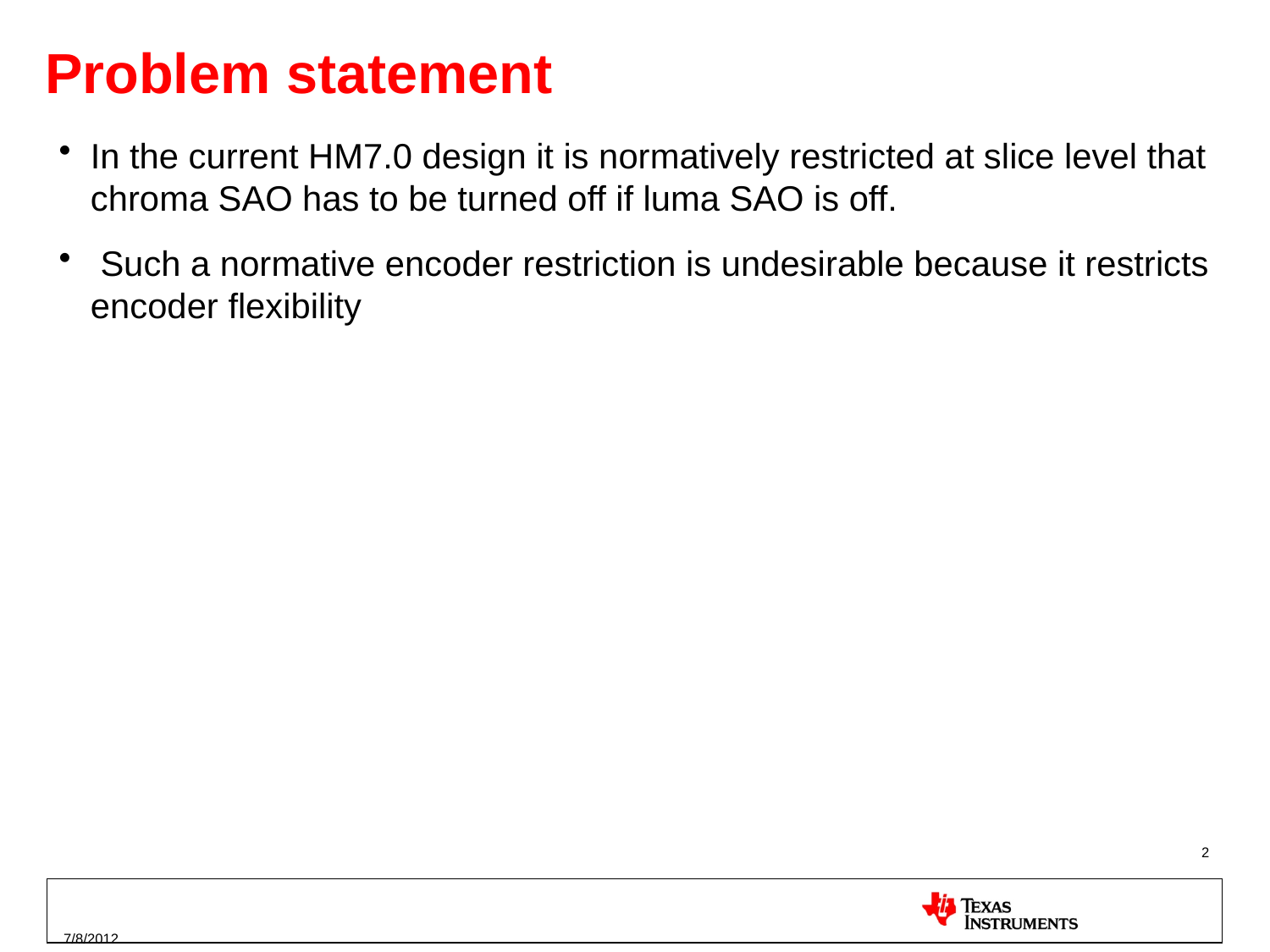

# Problem statement
In the current HM7.0 design it is normatively restricted at slice level that chroma SAO has to be turned off if luma SAO is off.
 Such a normative encoder restriction is undesirable because it restricts encoder flexibility

2
7/8/2012